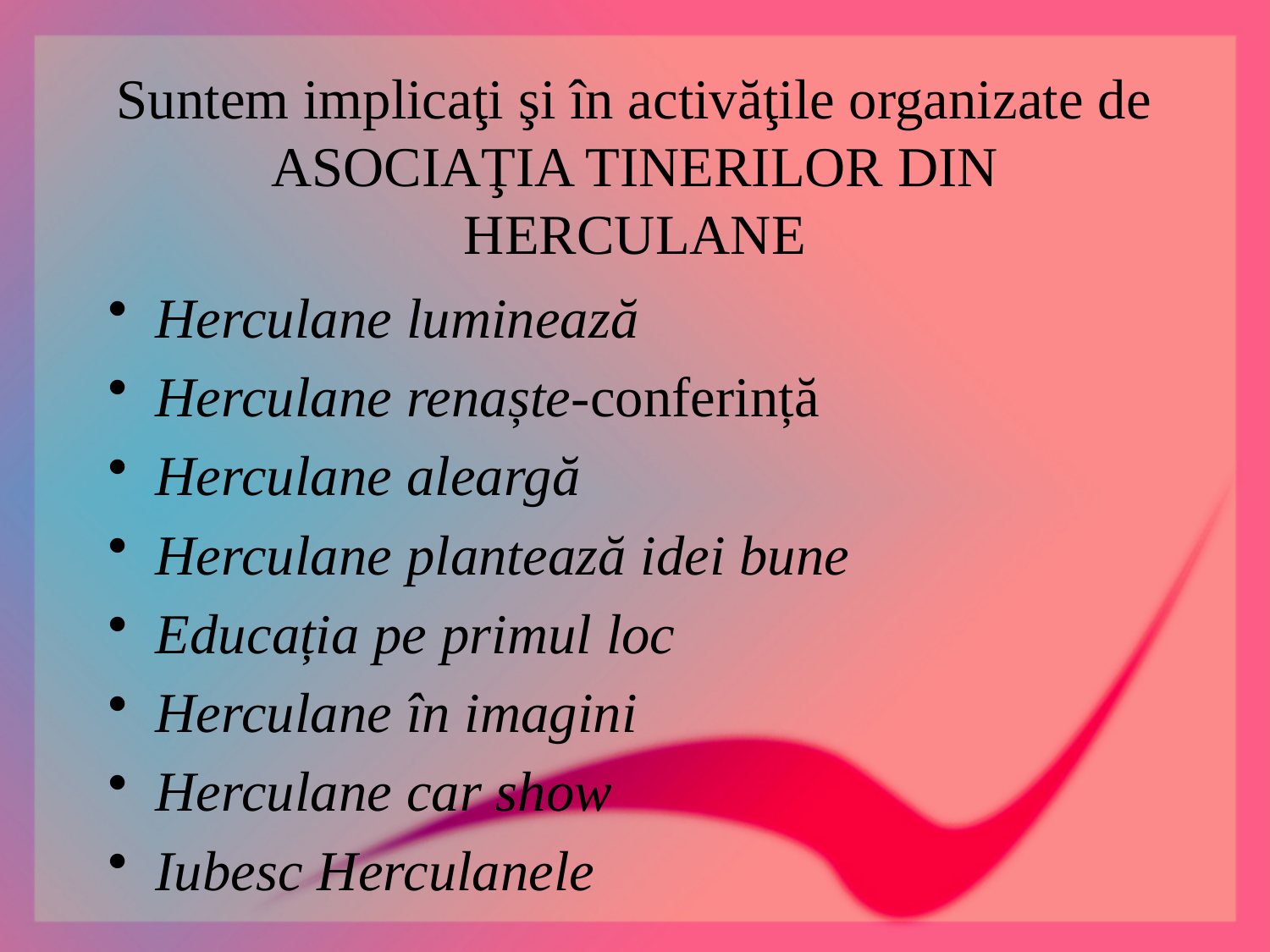

# Suntem implicaţi şi în activăţile organizate de ASOCIAŢIA TINERILOR DIN HERCULANE
Herculane luminează
Herculane renaște-conferință
Herculane aleargă
Herculane plantează idei bune
Educația pe primul loc
Herculane în imagini
Herculane car show
Iubesc Herculanele